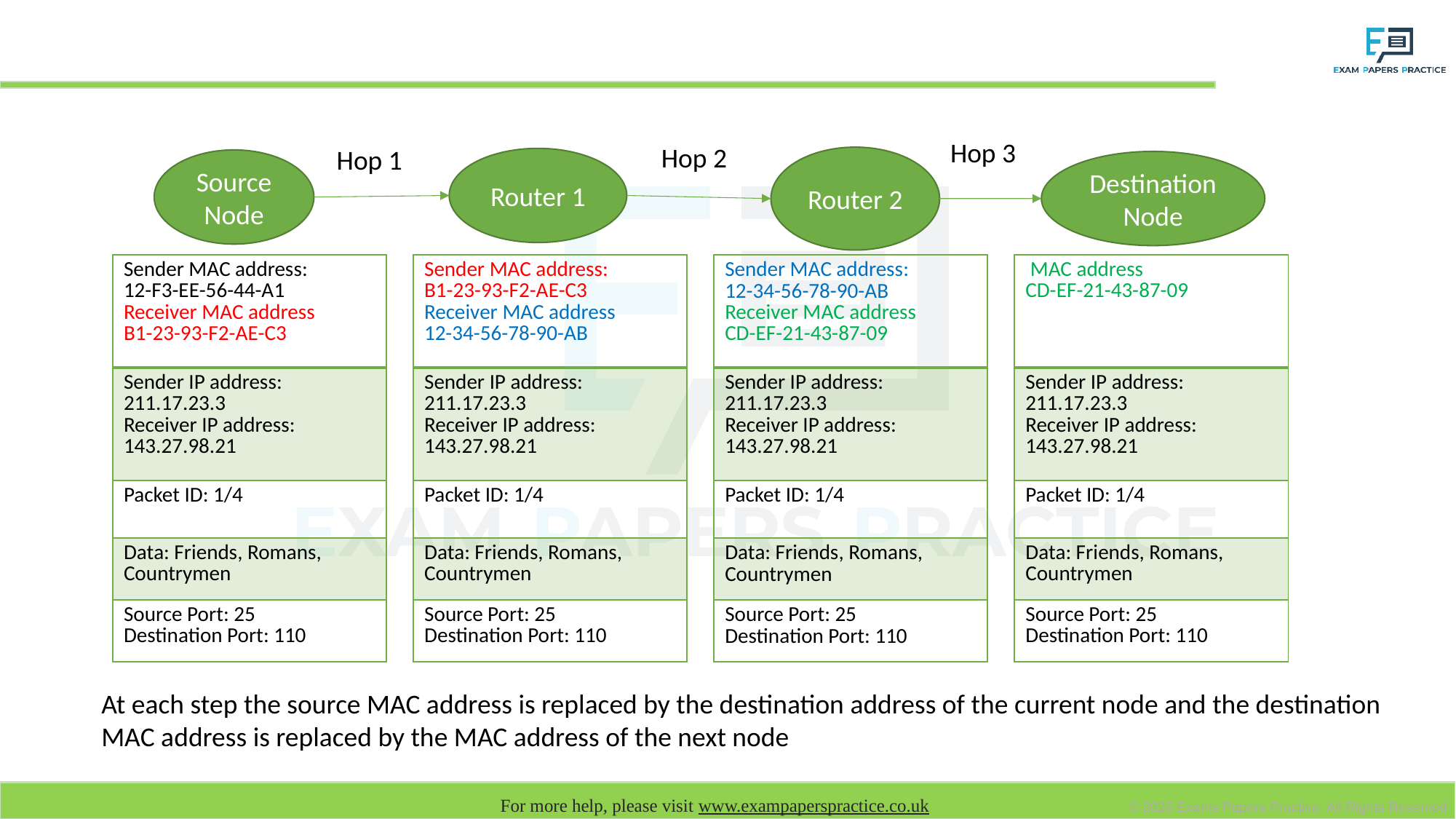

# MAC address and hopping
Hop 3
Hop 2
Hop 1
Router 2
Router 1
Source
Node
Destination
Node
| Sender MAC address: 12-F3-EE-56-44-A1 Receiver MAC address B1-23-93-F2-AE-C3 |
| --- |
| Sender IP address: 211.17.23.3 Receiver IP address: 143.27.98.21 |
| Packet ID: 1/4 |
| Data: Friends, Romans, Countrymen |
| Source Port: 25 Destination Port: 110 |
| Sender MAC address: B1-23-93-F2-AE-C3 Receiver MAC address 12-34-56-78-90-AB |
| --- |
| Sender IP address: 211.17.23.3 Receiver IP address: 143.27.98.21 |
| Packet ID: 1/4 |
| Data: Friends, Romans, Countrymen |
| Source Port: 25 Destination Port: 110 |
| MAC address CD-EF-21-43-87-09 |
| --- |
| Sender IP address: 211.17.23.3 Receiver IP address: 143.27.98.21 |
| Packet ID: 1/4 |
| Data: Friends, Romans, Countrymen |
| Source Port: 25 Destination Port: 110 |
| Sender MAC address: 12-34-56-78-90-AB Receiver MAC address CD-EF-21-43-87-09 |
| --- |
| Sender IP address: 211.17.23.3 Receiver IP address: 143.27.98.21 |
| Packet ID: 1/4 |
| Data: Friends, Romans, Countrymen |
| Source Port: 25 Destination Port: 110 |
At each step the source MAC address is replaced by the destination address of the current node and the destination MAC address is replaced by the MAC address of the next node